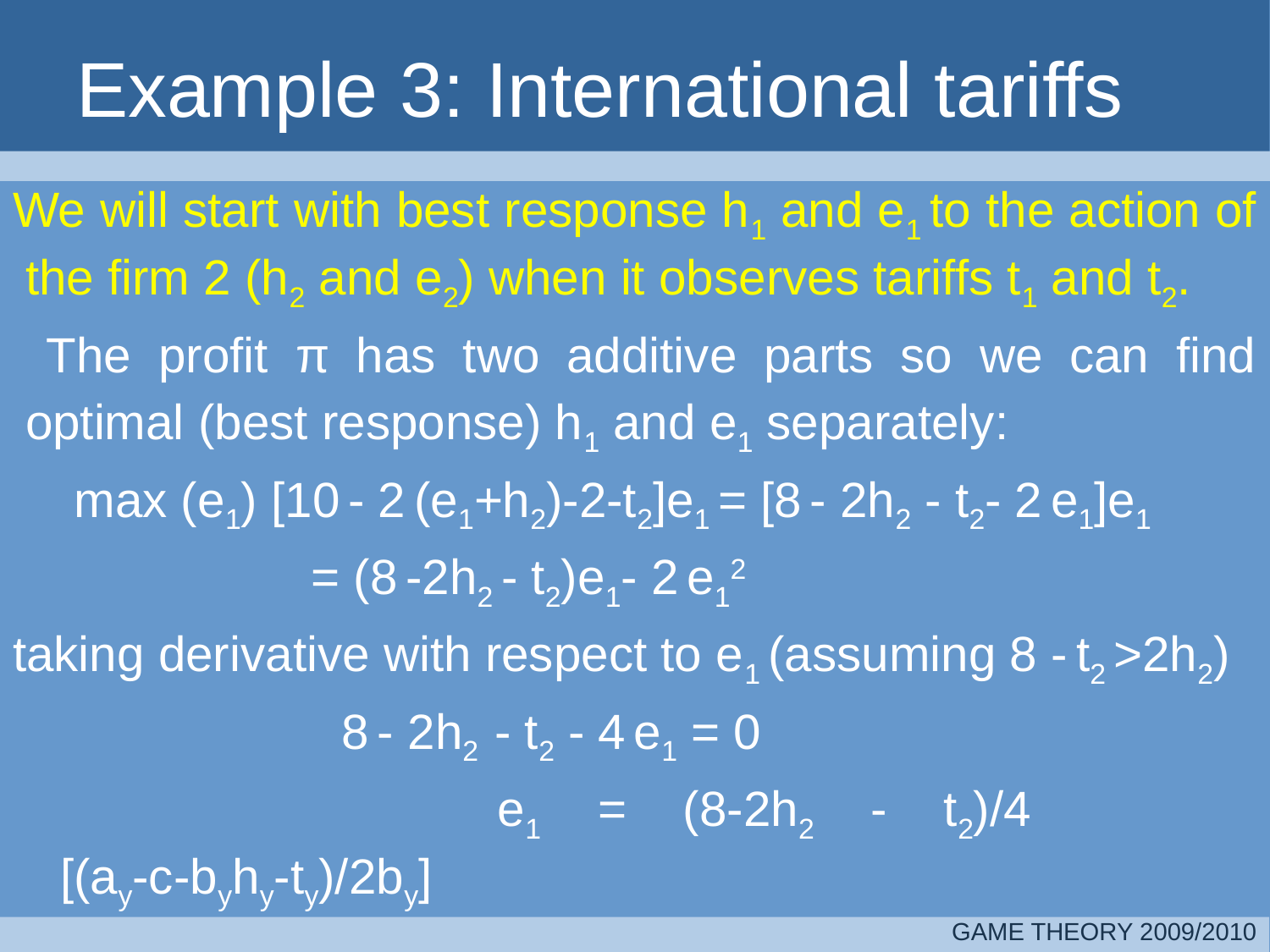

# Example 3: International tariffs
We will start with best response h1 and e1 to the action of the firm 2 (h2 and e2) when it observes tariffs t1 and t2.
	 The profit π has two additive parts so we can find optimal (best response) h1 and e1 separately:
	 max (e1) [10 - 2 (e1+h2)-2-t2]e1 = [8 - 2h2 - t2- 2 e1]e1
		         = (8 -2h2 - t2)e1- 2 e12
taking derivative with respect to e1 (assuming 8 - t2 >2h2)
 			  8 - 2h2  - t2 - 4 e1 = 0
				 e1 = (8-2h2 - t2)/4     [(ay-c-byhy-ty)/2by]

GAME THEORY 2009/2010